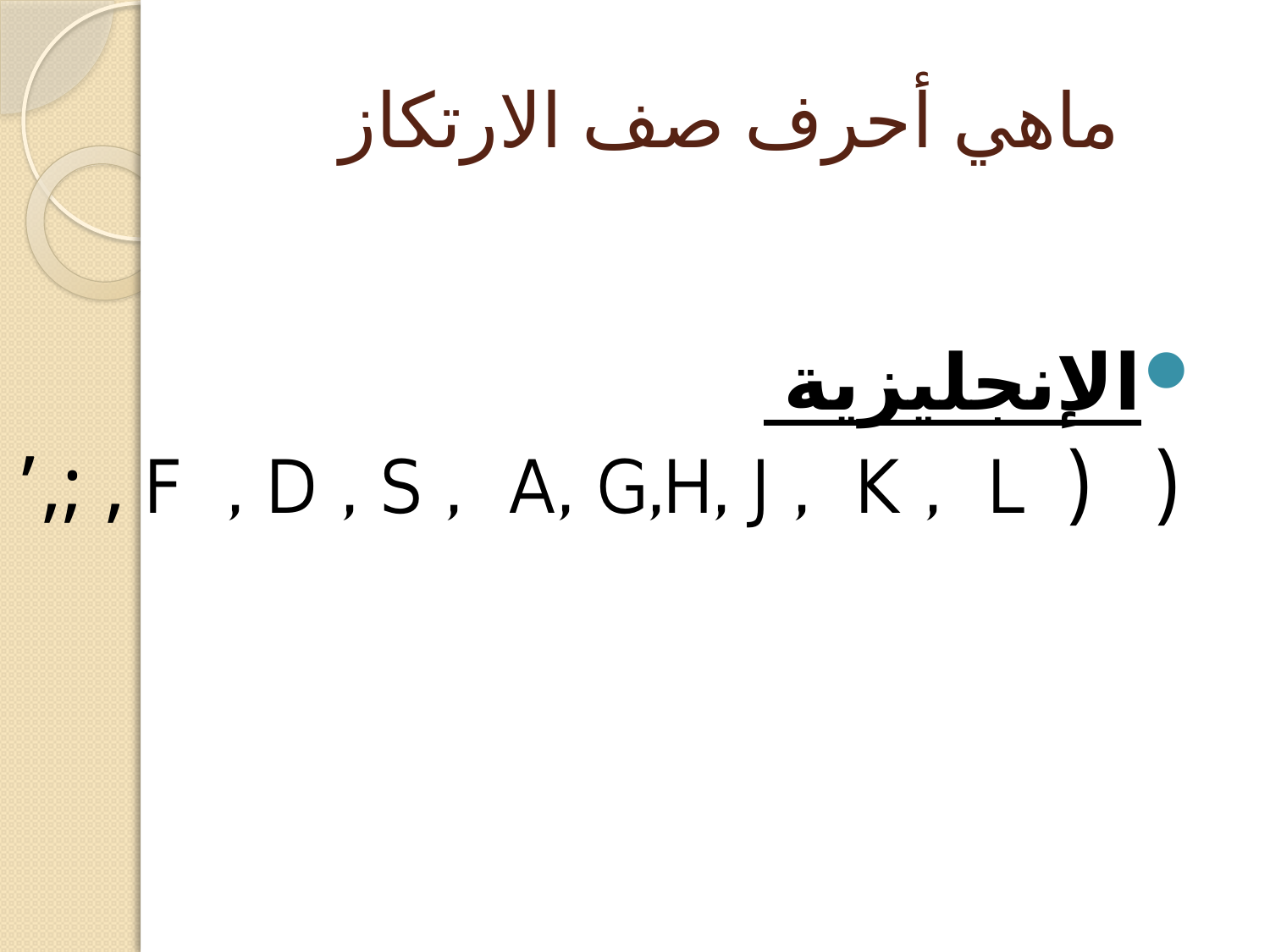

# ماهي أحرف صف الارتكاز

الإنجليزية
 (   (  F  , D , S ,  A, G,H, J ,  K ,  L , ;,’